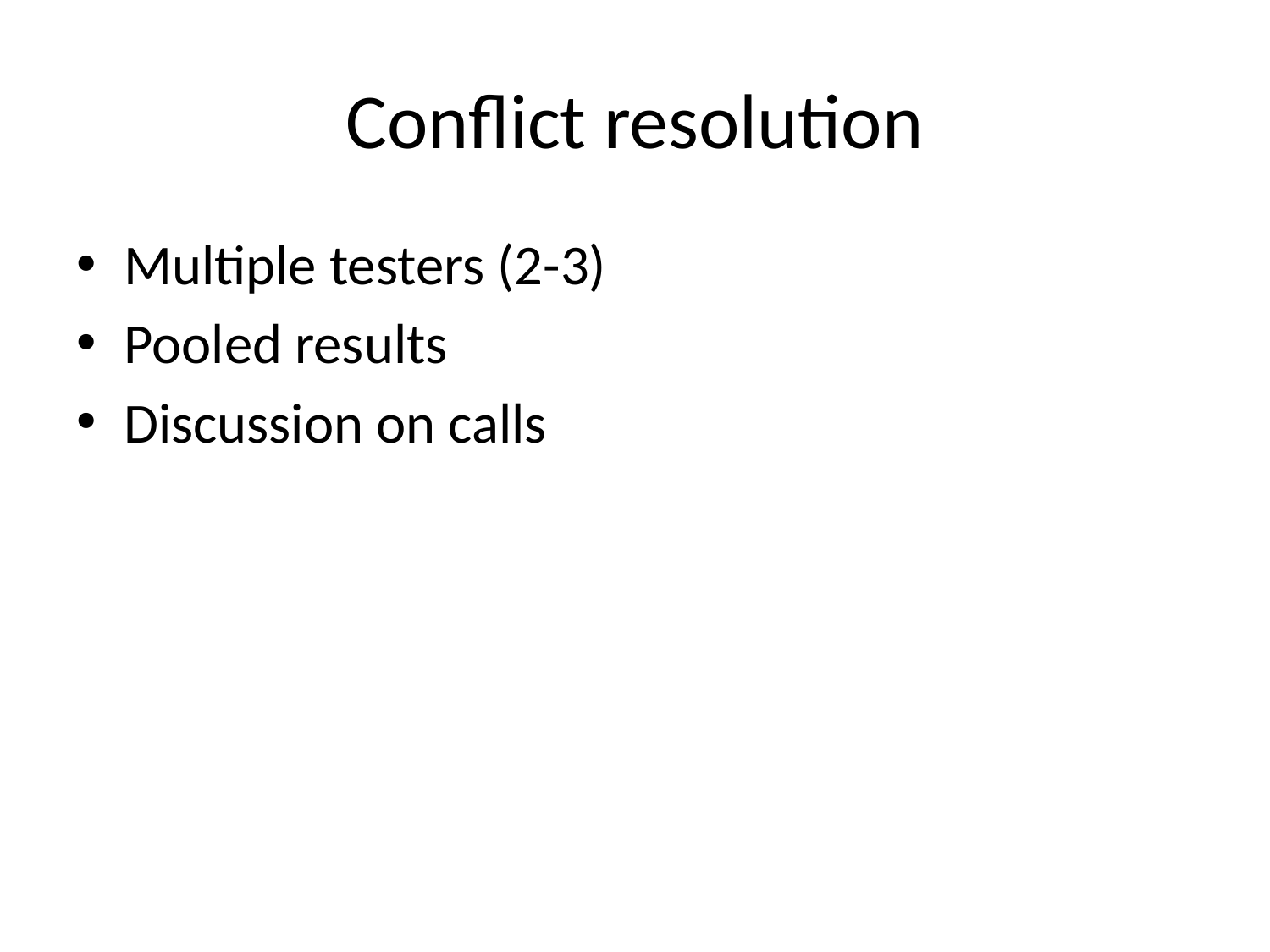

# Conflict resolution
Multiple testers (2-3)
Pooled results
Discussion on calls